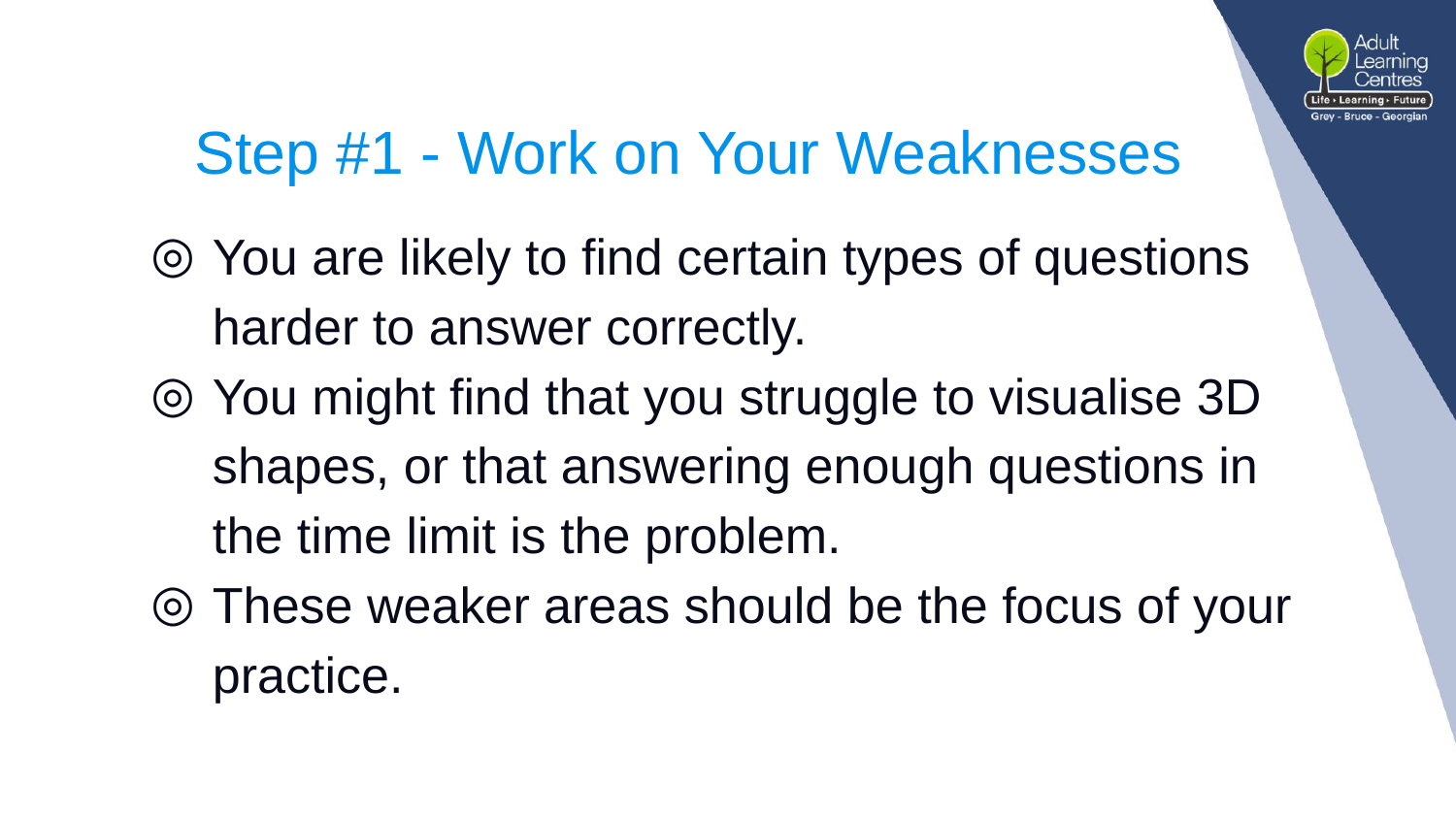

# Step #1 - Work on Your Weaknesses
You are likely to find certain types of questions harder to answer correctly.
You might find that you struggle to visualise 3D shapes, or that answering enough questions in the time limit is the problem.
These weaker areas should be the focus of your practice.